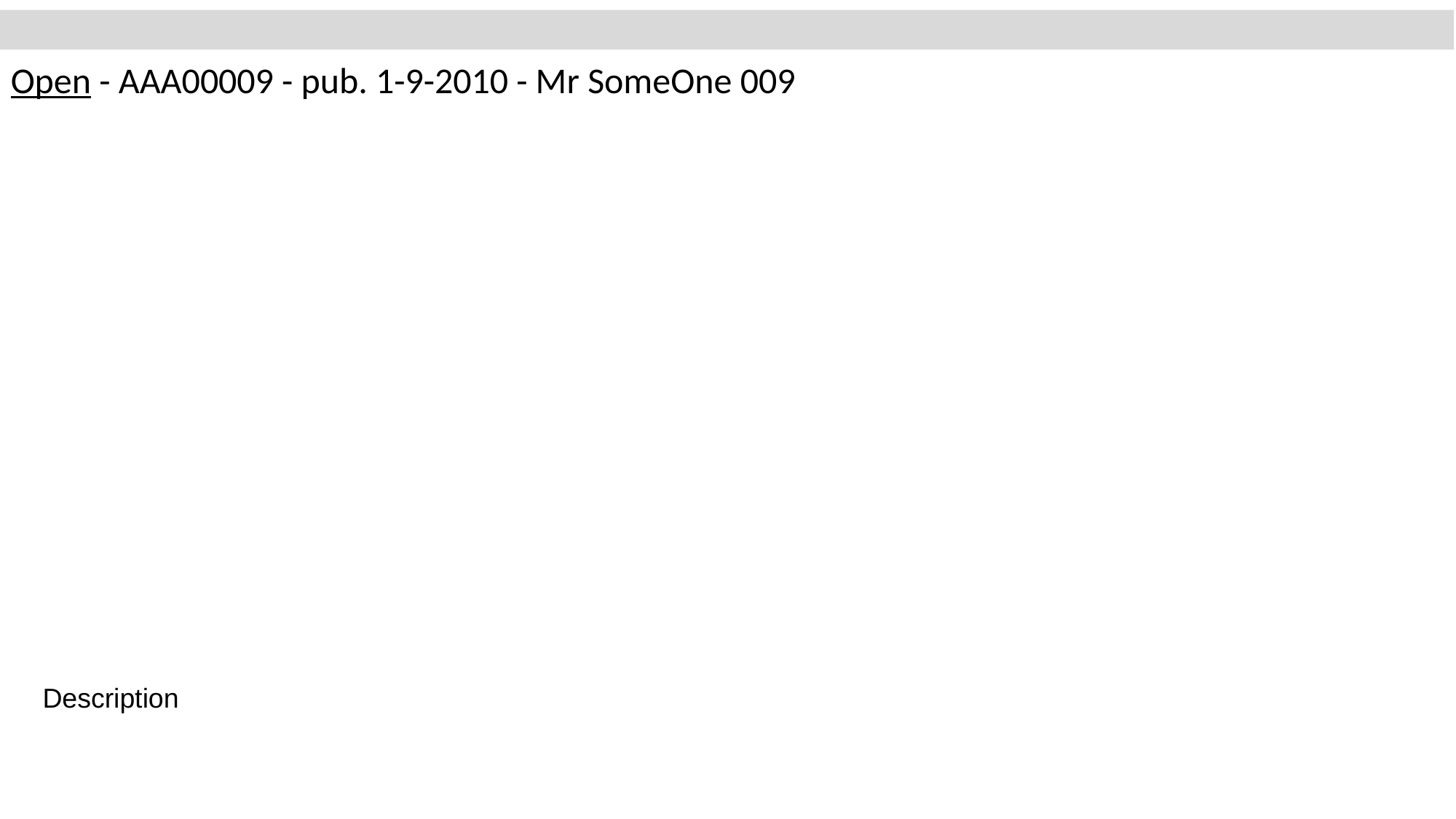

Open - AAA00009 - pub. 1-9-2010 - Mr SomeOne 009
Description